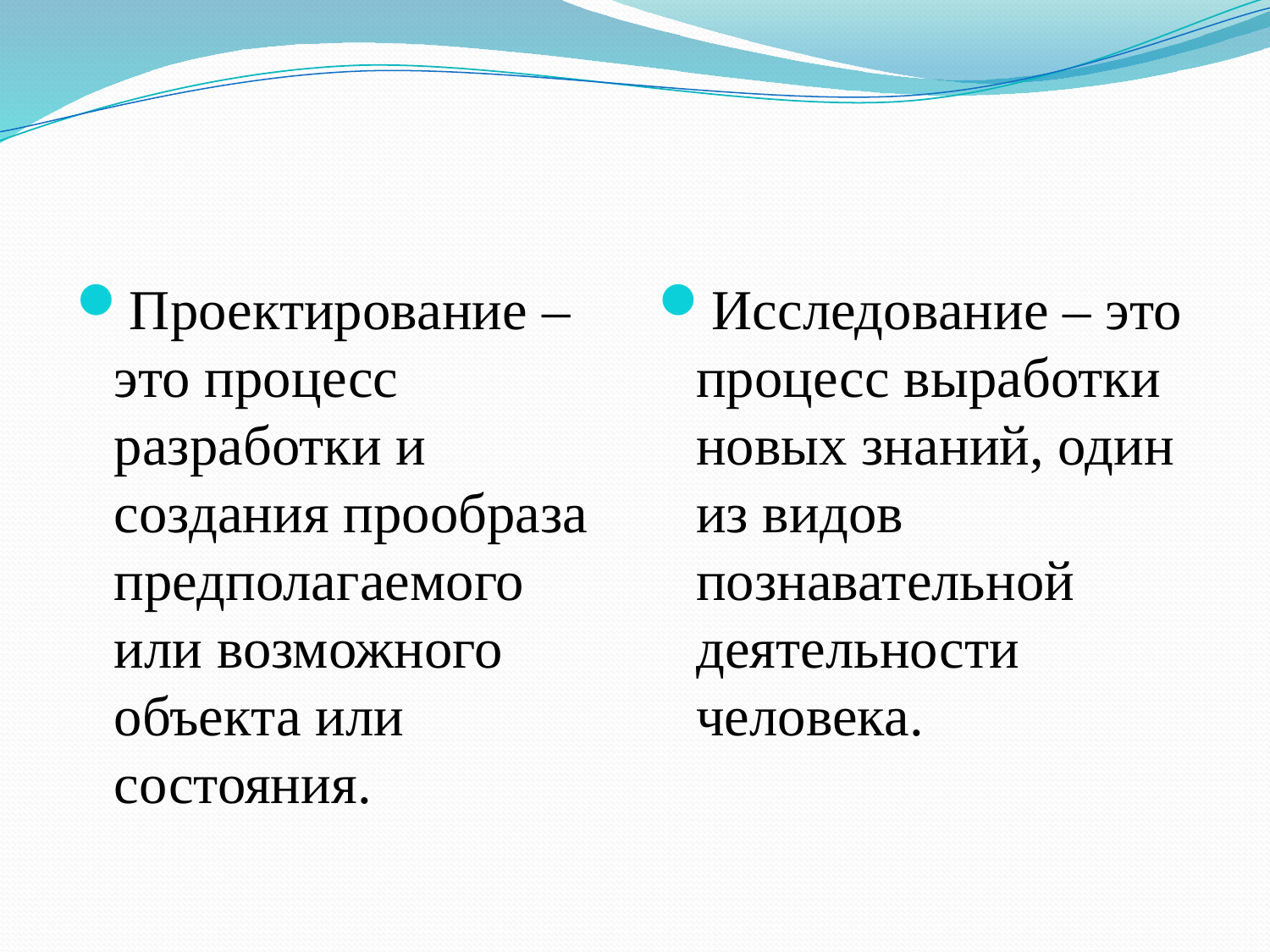

#
Проектирование – это процесс разработки и создания прообраза предполагаемого или возможного объекта или состояния.

Исследование – это процесс выработки новых знаний, один из видов познавательной деятельности человека.